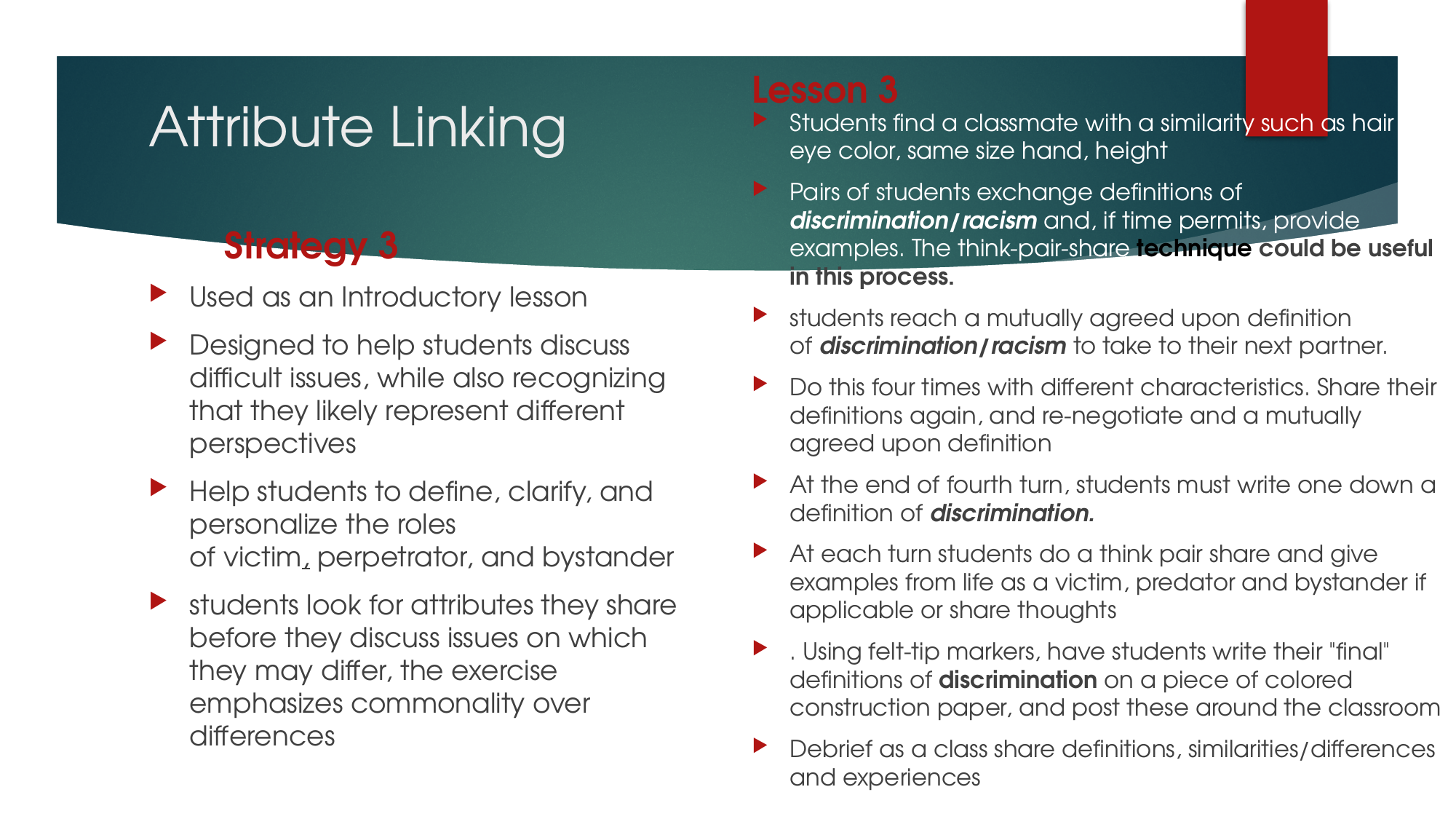

Lesson 3
Students find a classmate with a similarity such as hair or eye color, same size hand, height
Pairs of students exchange definitions of discrimination/racism and, if time permits, provide examples. The think-pair-share technique could be useful in this process.
students reach a mutually agreed upon definition of discrimination/racism to take to their next partner.
Do this four times with different characteristics. Share their definitions again, and re-negotiate and a mutually agreed upon definition
At the end of fourth turn, students must write one down a definition of discrimination.
At each turn students do a think pair share and give examples from life as a victim, predator and bystander if applicable or share thoughts
. Using felt-tip markers, have students write their "final" definitions of discrimination on a piece of colored construction paper, and post these around the classroom
Debrief as a class share definitions, similarities/differences and experiences

# Attribute Linking
Strategy 3
Used as an Introductory lesson
Designed to help students discuss difficult issues, while also recognizing that they likely represent different perspectives
Help students to define, clarify, and personalize the roles of victim, perpetrator, and bystander
students look for attributes they share before they discuss issues on which they may differ, the exercise emphasizes commonality over differences